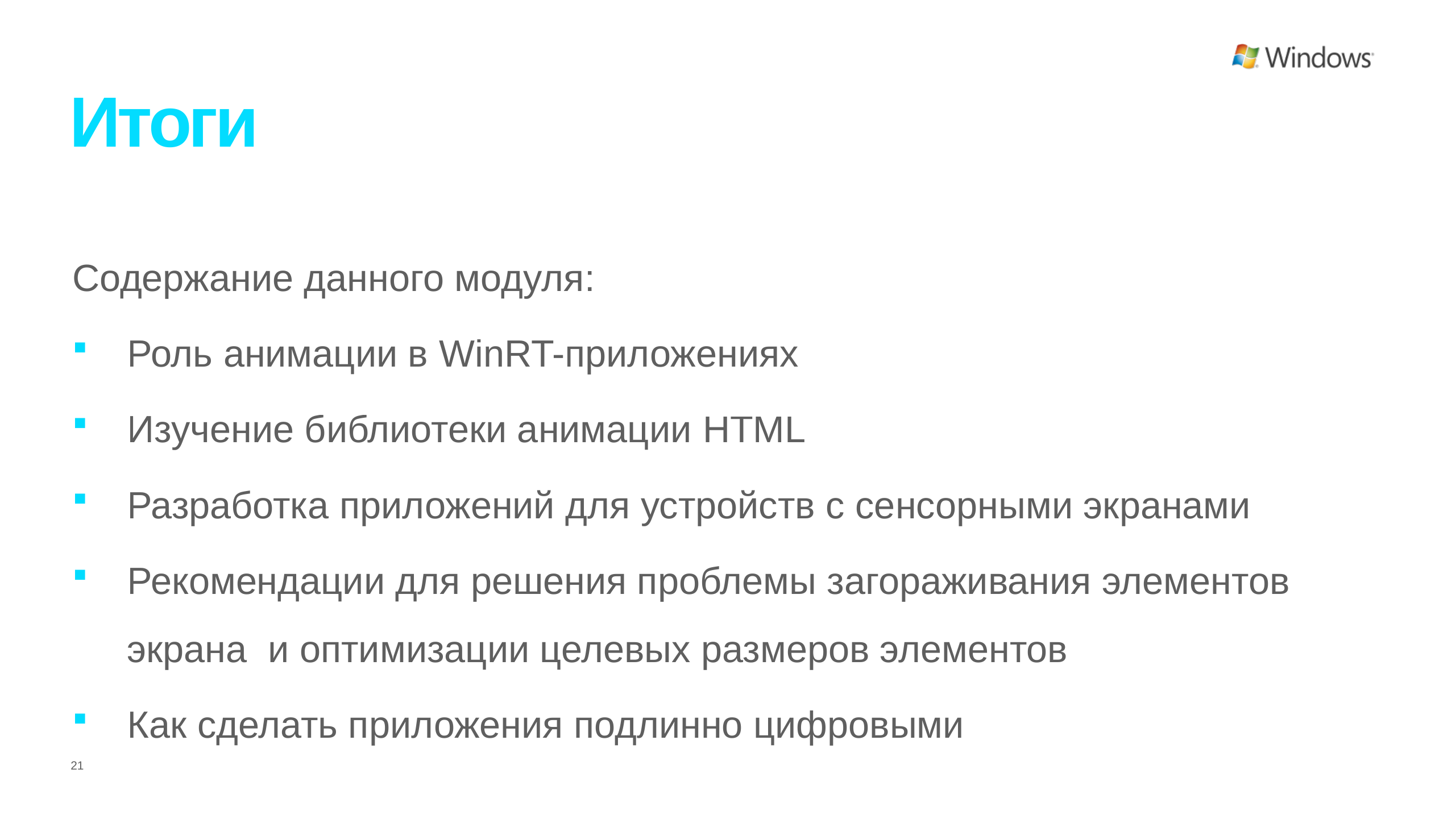

# Итоги
Содержание данного модуля:
Роль анимации в WinRT-приложениях
Изучение библиотеки анимации HTML
Разработка приложений для устройств с сенсорными экранами
Рекомендации для решения проблемы загораживания элементов экрана  и оптимизации целевых размеров элементов
Как сделать приложения подлинно цифровыми